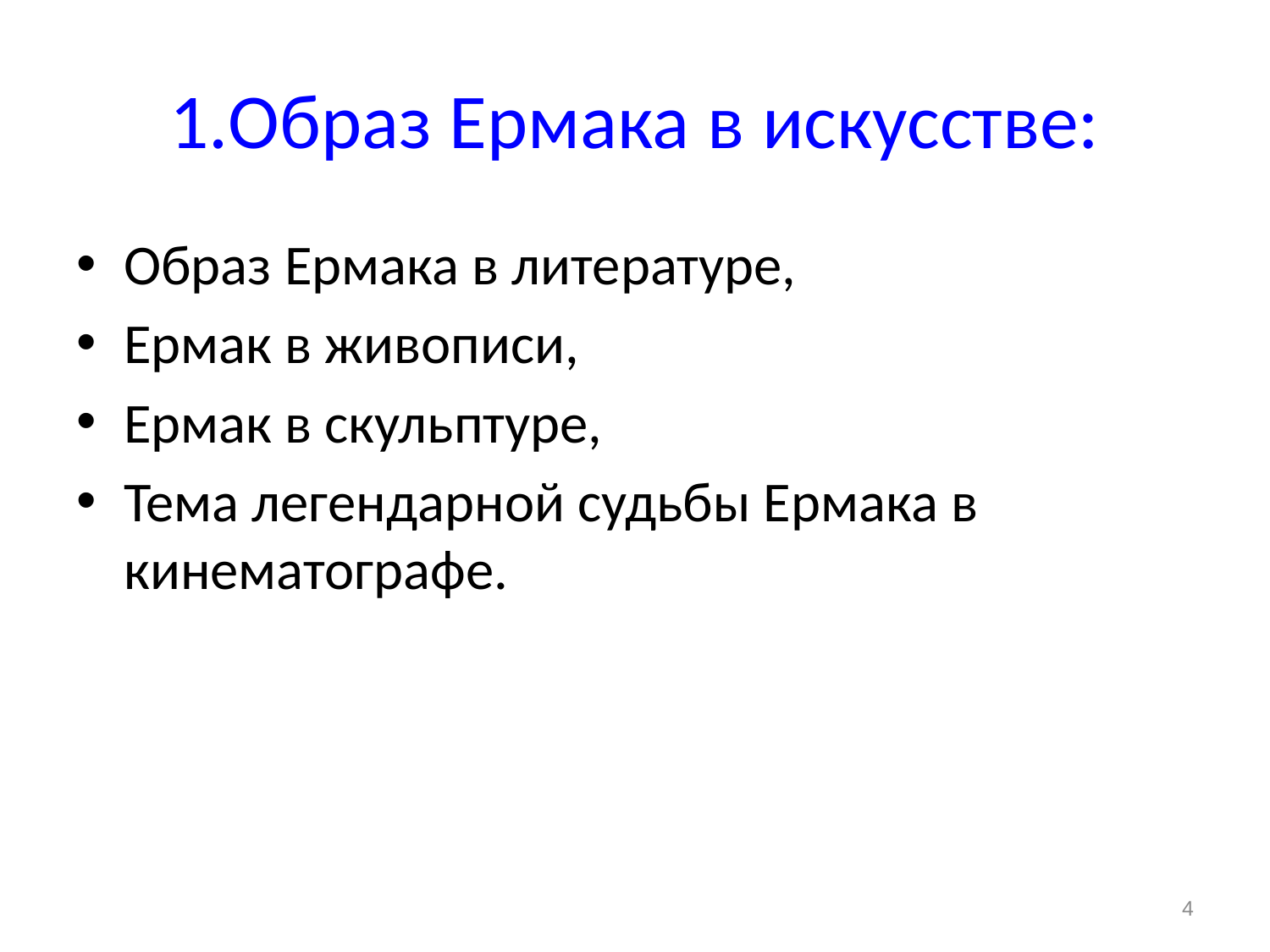

# 1.Образ Ермака в искусстве:
Образ Ермака в литературе,
Ермак в живописи,
Ермак в скульптуре,
Тема легендарной судьбы Ермака в кинематографе.
4